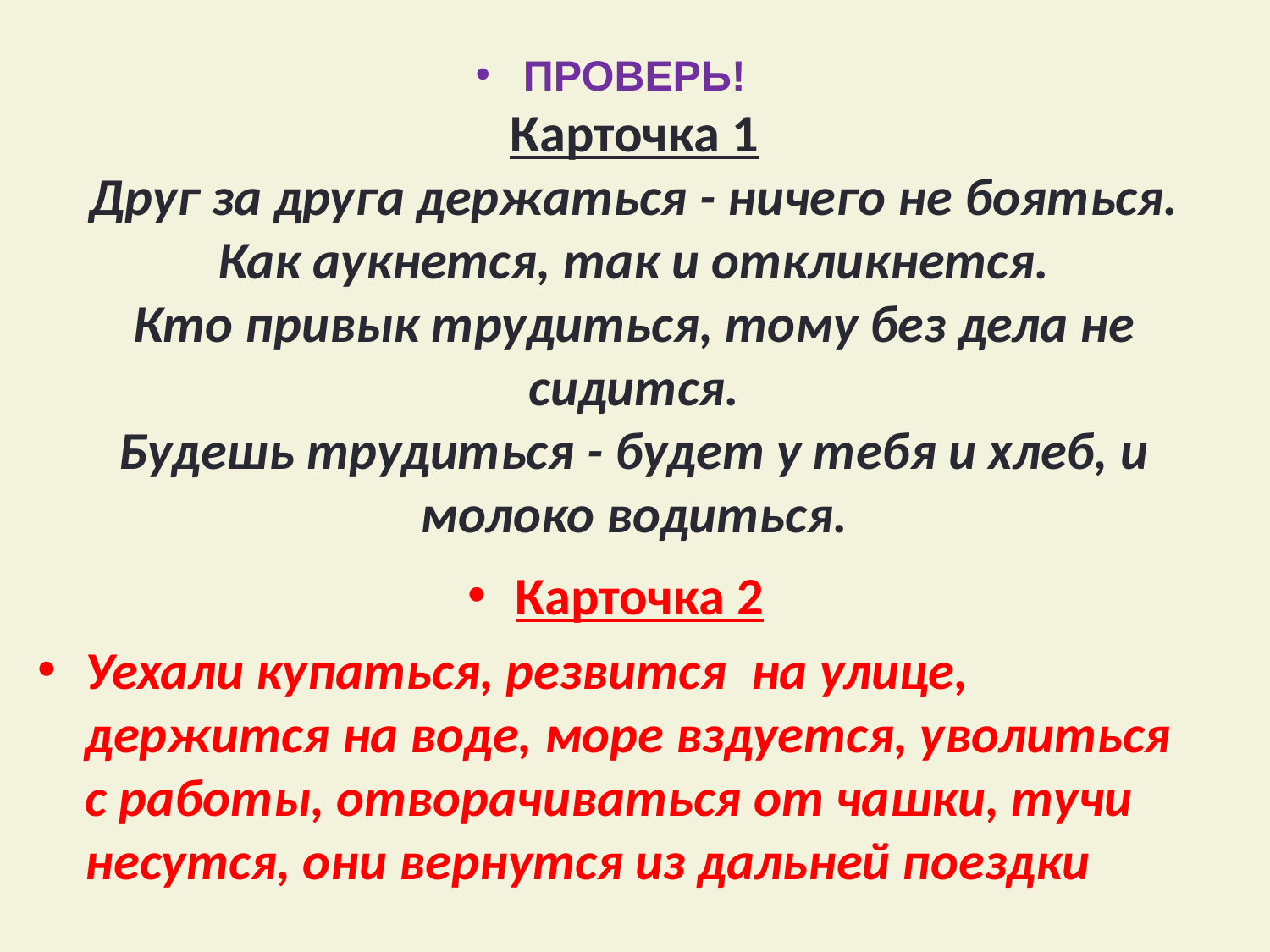

# ПРОВЕРЬ! Карточка 1 Друг за друга держаться - ничего не бояться. Как аукнется, так и откликнется. Кто привык трудиться, тому без дела не сидится. Будешь трудиться - будет у тебя и хлеб, и молоко водиться.
Карточка 2
Уехали купаться, резвится  на улице, держится на воде, море вздуется, уволиться с работы, отворачиваться от чашки, тучи несутся, они вернутся из дальней поездки